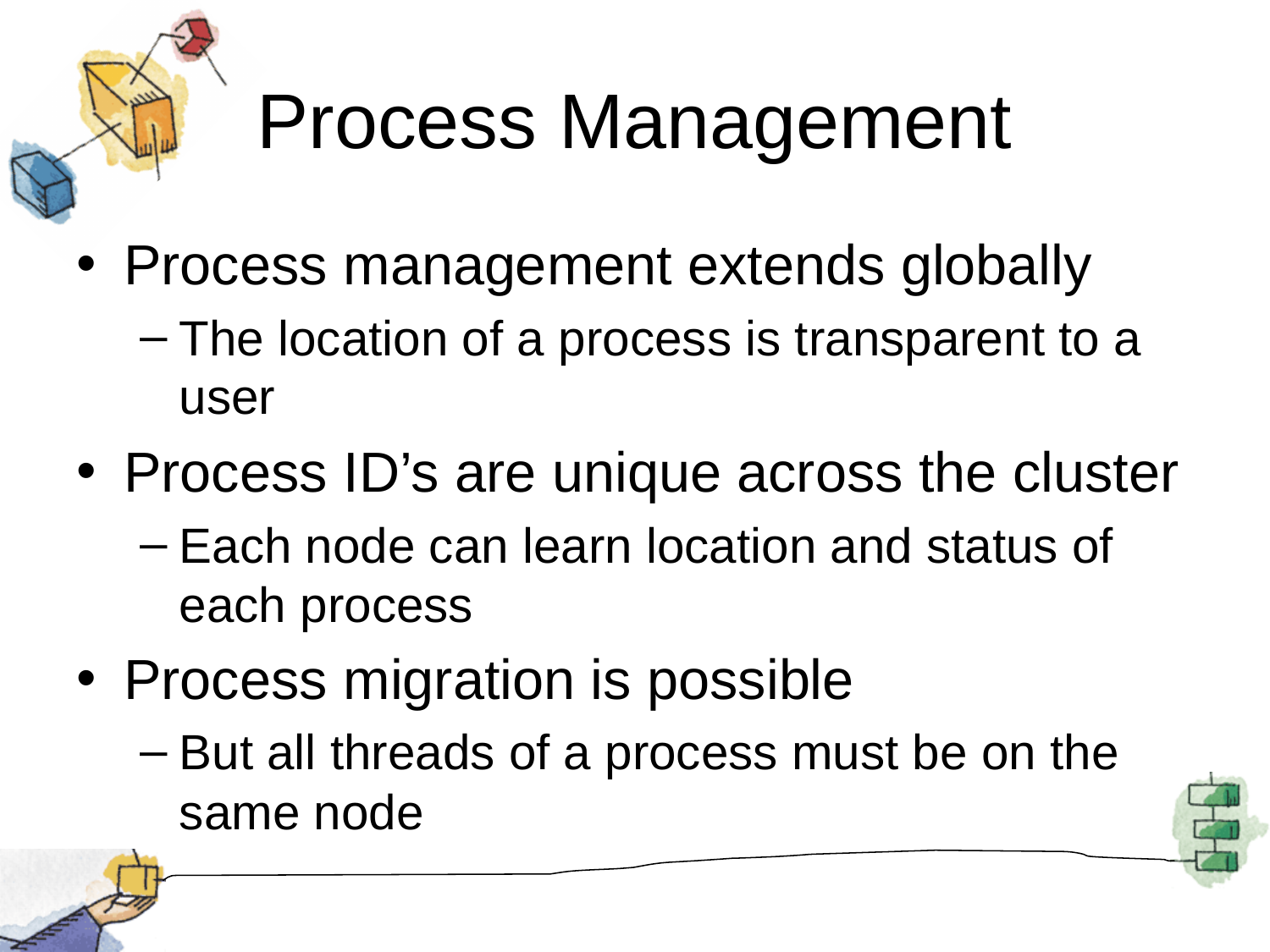

# Process Management
Process management extends globally
The location of a process is transparent to a user
Process ID’s are unique across the cluster
Each node can learn location and status of each process
Process migration is possible
But all threads of a process must be on the same node